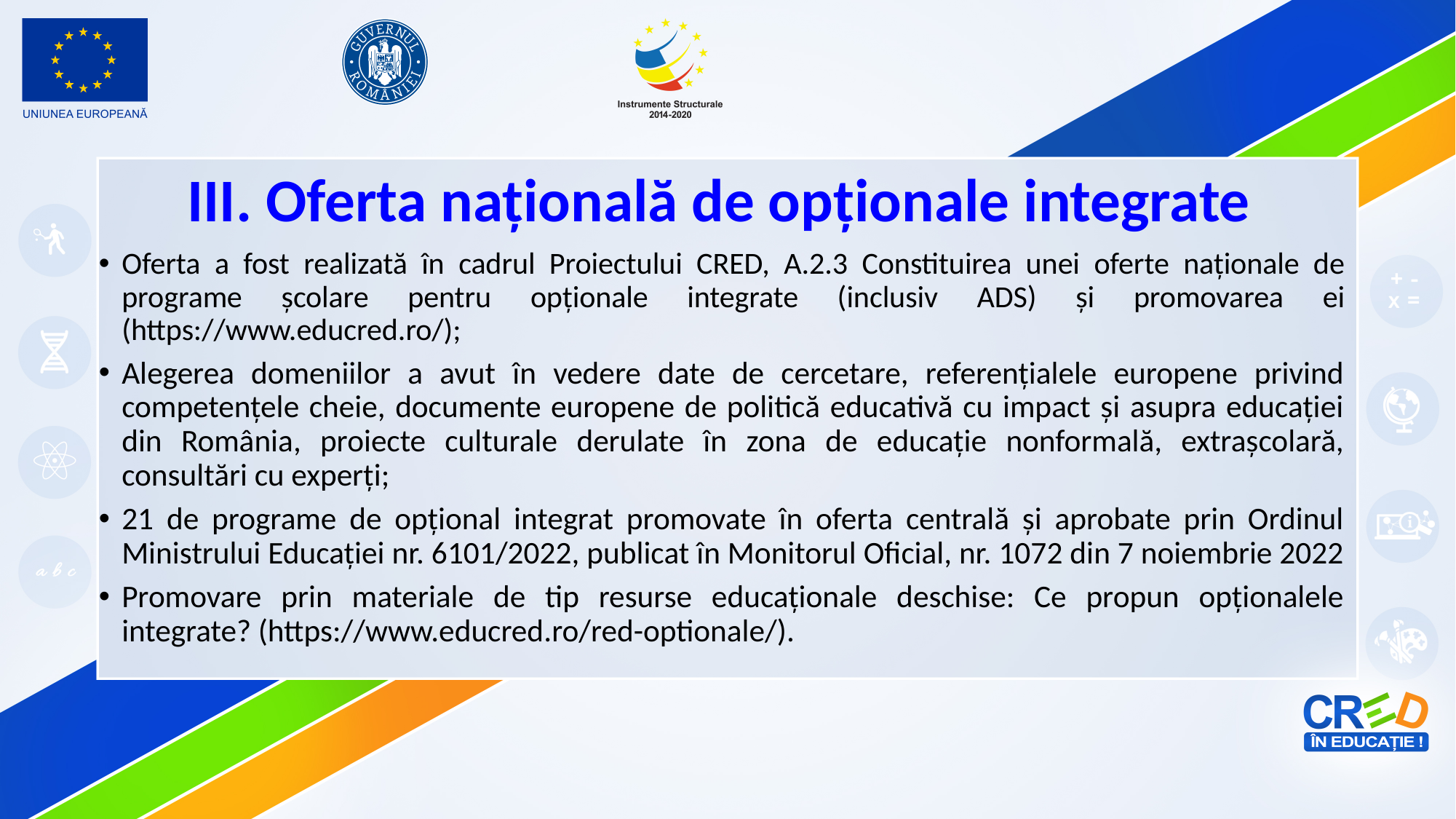

# III. Oferta națională de opționale integrate
Oferta a fost realizată în cadrul Proiectului CRED, A.2.3 Constituirea unei oferte naționale de programe școlare pentru opționale integrate (inclusiv ADS) și promovarea ei (https://www.educred.ro/);
Alegerea domeniilor a avut în vedere date de cercetare, referențialele europene privind competențele cheie, documente europene de politică educativă cu impact și asupra educației din România, proiecte culturale derulate în zona de educație nonformală, extrașcolară, consultări cu experți;
21 de programe de opțional integrat promovate în oferta centrală și aprobate prin Ordinul Ministrului Educației nr. 6101/2022, publicat în Monitorul Oficial, nr. 1072 din 7 noiembrie 2022
Promovare prin materiale de tip resurse educaționale deschise: Ce propun opționalele integrate? (https://www.educred.ro/red-optionale/).